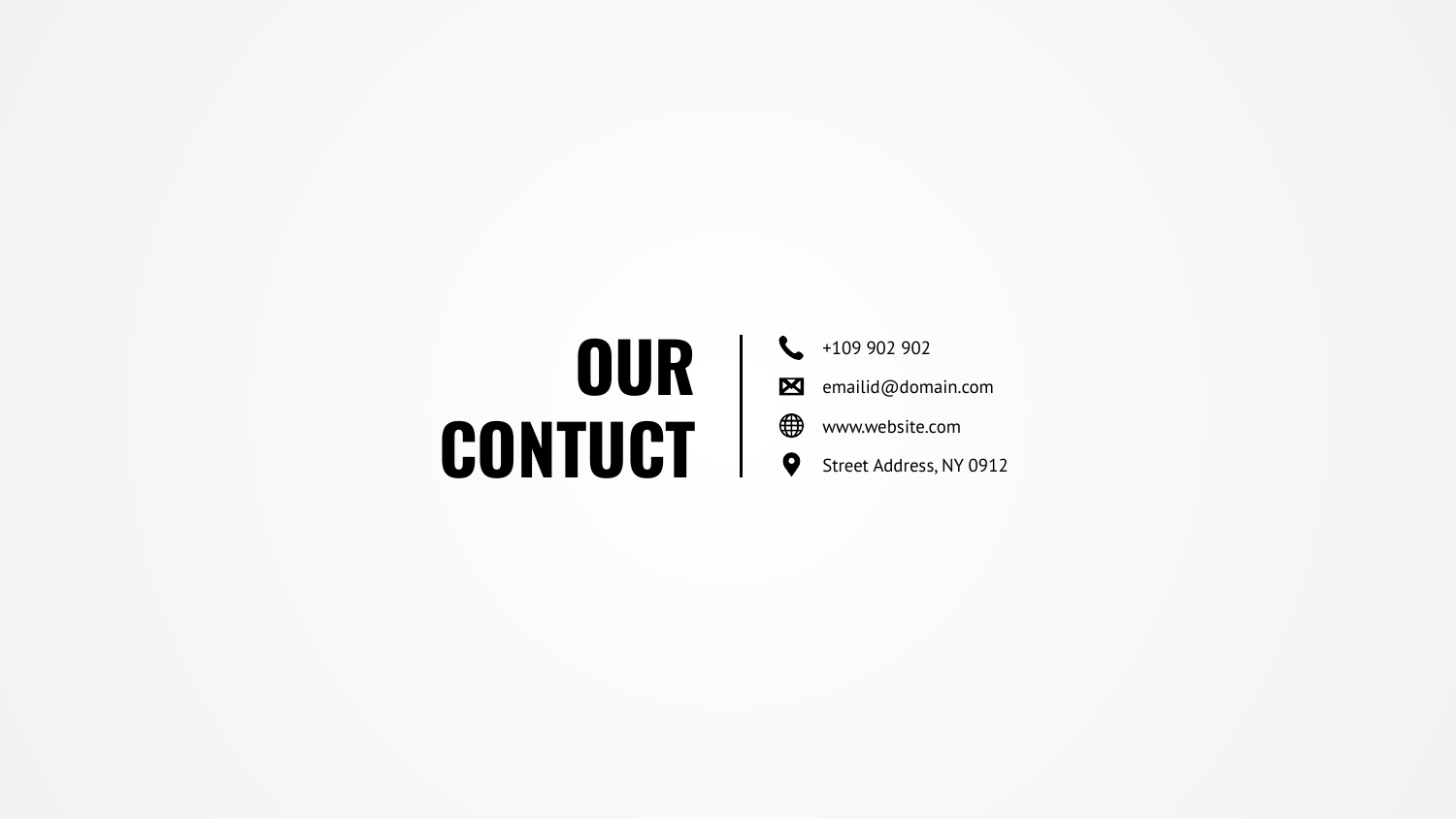

OUR
CONTUCT
+109 902 902

emailid@domain.com

www.website.com

Street Address, NY 0912